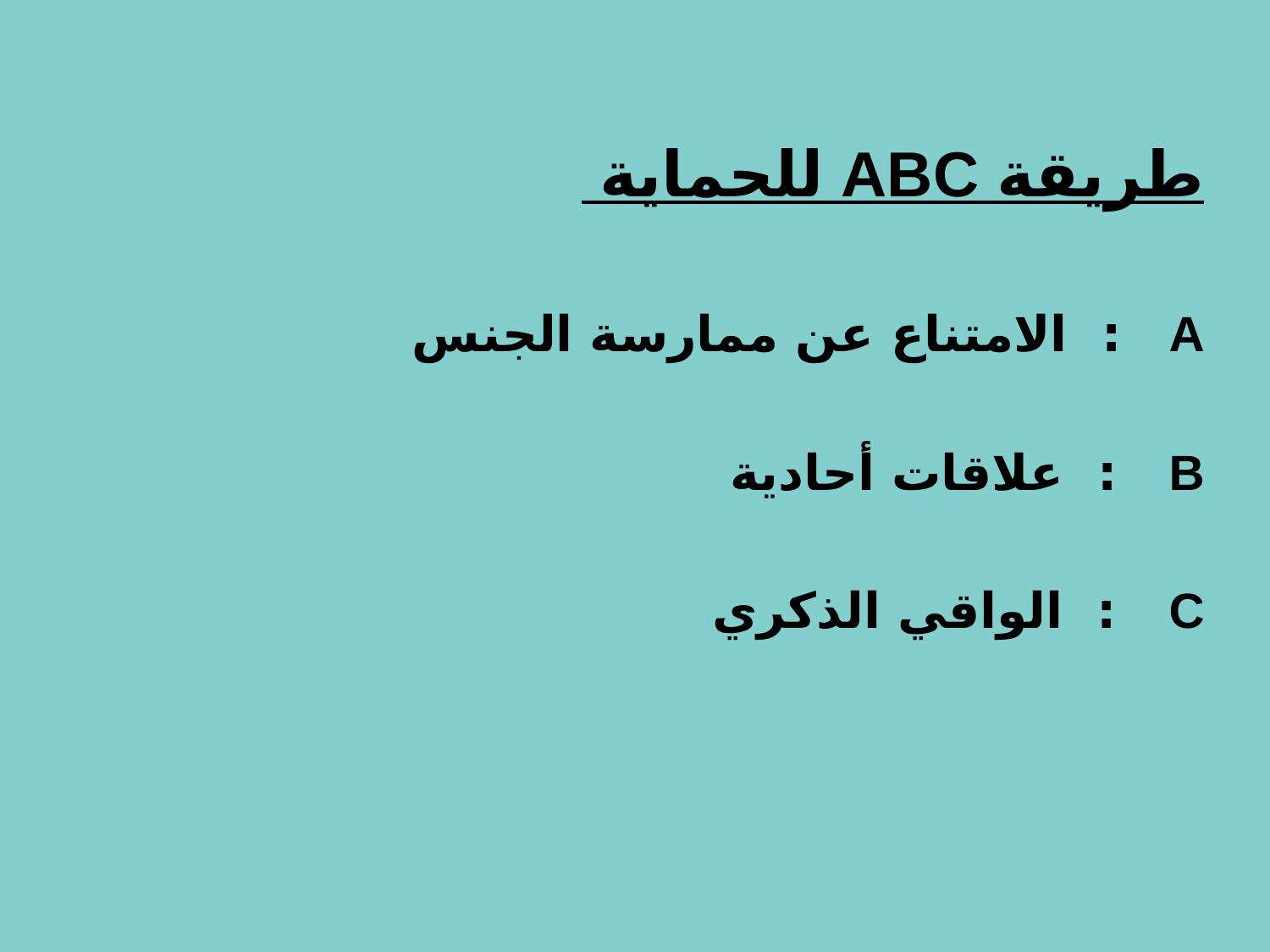

# طريقة ABC للحماية
A   :  الامتناع عن ممارسة الجنس

B   :  علاقات أحادية

C   :  الواقي الذكري